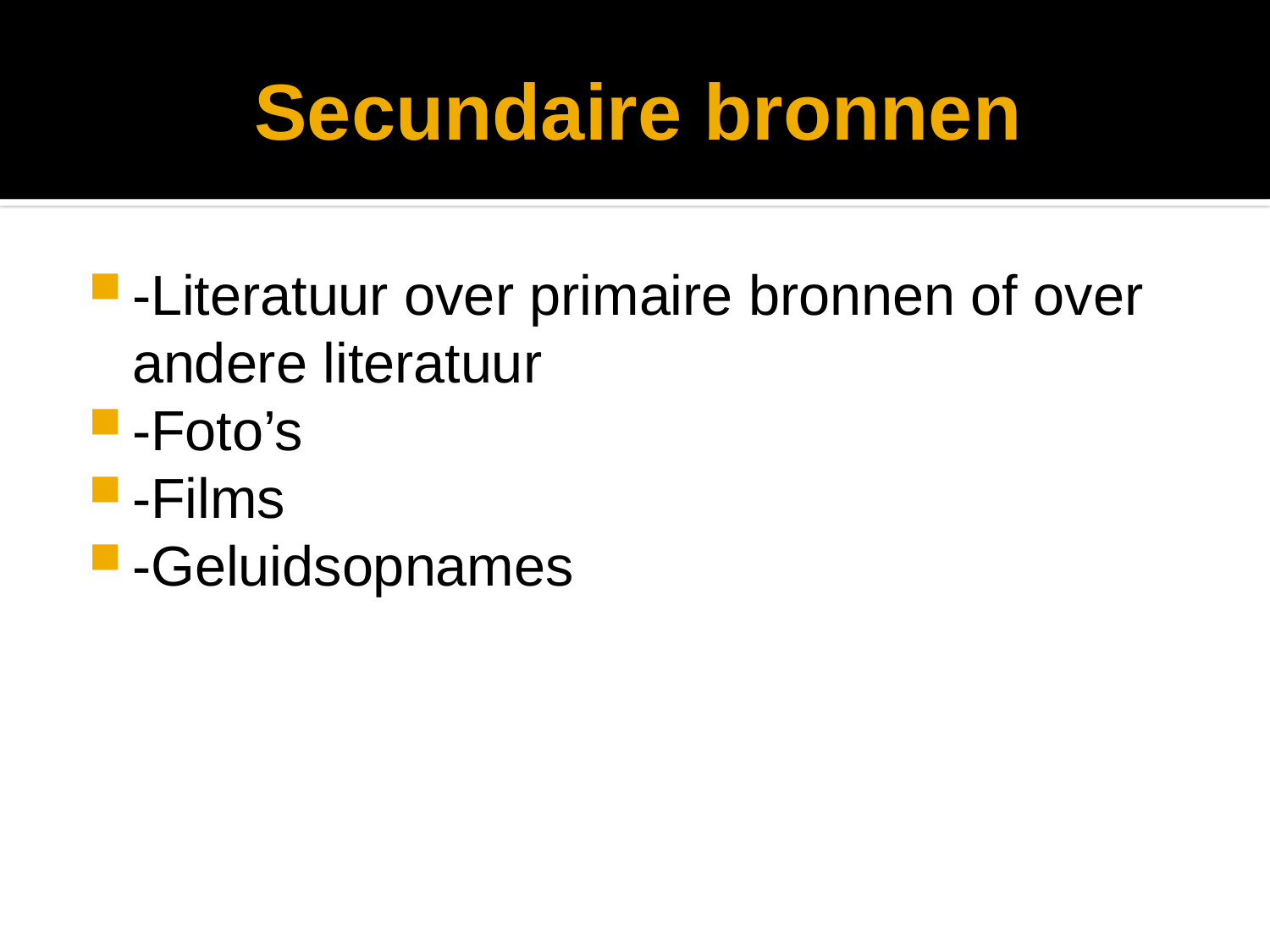

# Secundaire bronnen
-Literatuur over primaire bronnen of over andere literatuur
-Foto’s
-Films
-Geluidsopnames